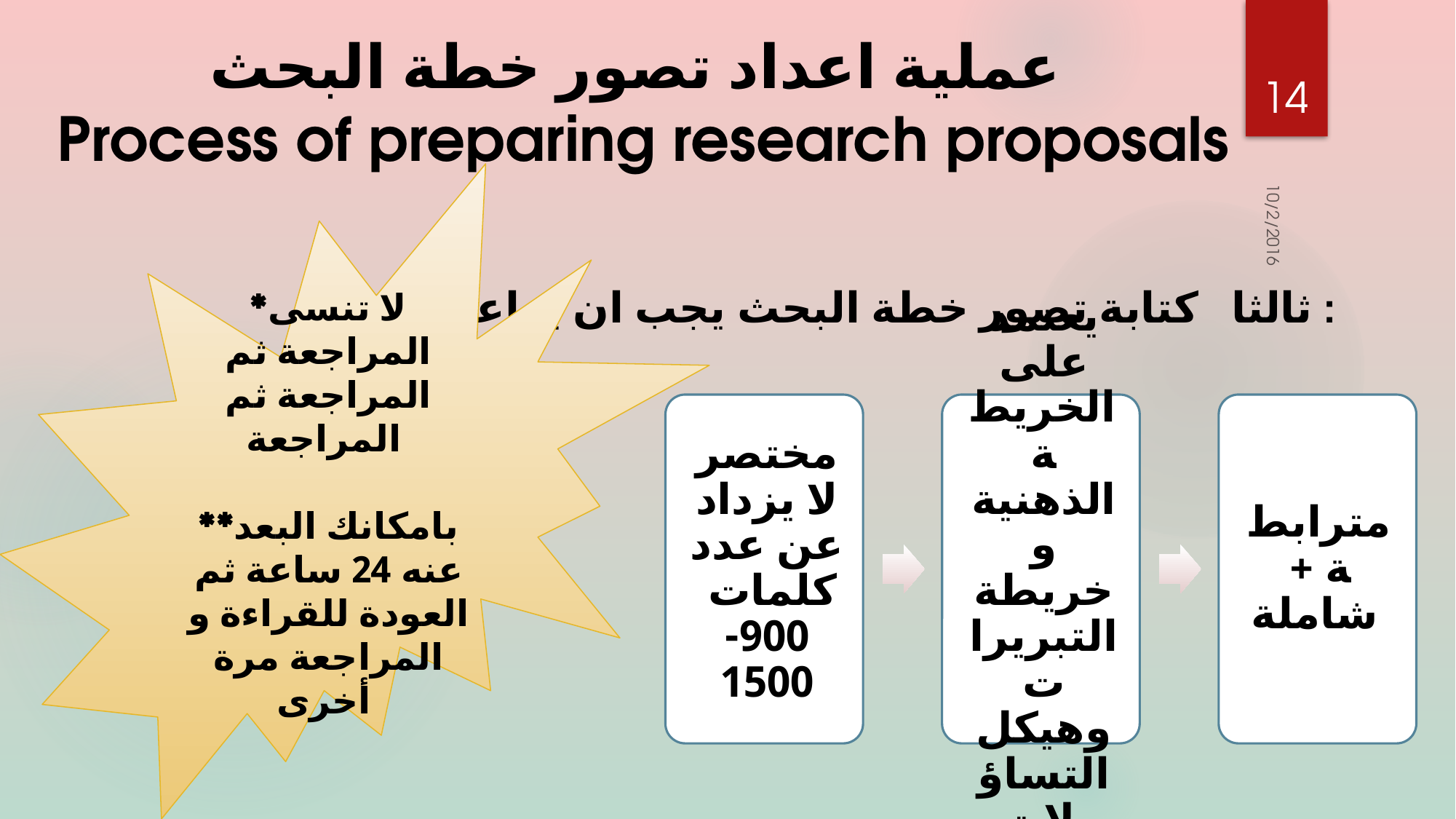

# عملية اعداد تصور خطة البحث Process of preparing research proposals
14
*لا تنسى المراجعة ثم المراجعة ثم المراجعة

**بامكانك البعد عنه 24 ساعة ثم العودة للقراءة و المراجعة مرة أخرى
10/2/2016
ثالثا   كتابة تصور خطة البحث يجب ان يراعي فيه :
مختصر لا يزداد عن عدد كلمات  900-1500

يعتمد على الخريطة الذهنية و خريطة التبريرات وهيكل التساؤلات

مترابطة + شاملة